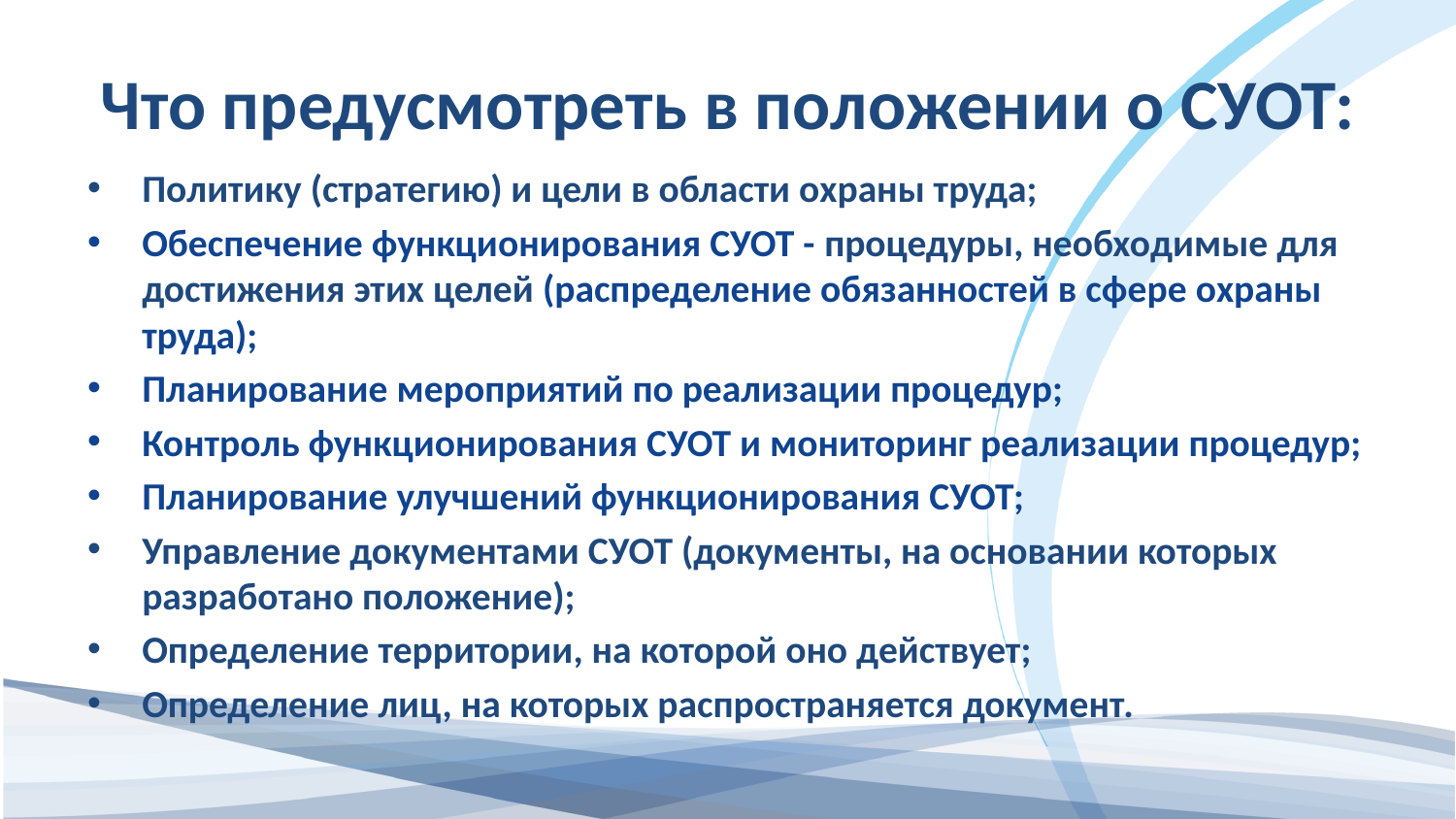

# Что предусмотреть в положении о СУОТ:
Политику (стратегию) и цели в области охраны труда;
Обеспечение функционирования СУОТ - процедуры, необходимые для достижения этих целей (распределение обязанностей в сфере охраны труда);
Планирование мероприятий по реализации процедур;
Контроль функционирования СУОТ и мониторинг реализации процедур;
Планирование улучшений функционирования СУОТ;
Управление документами СУОТ (документы, на основании которых разработано положение);
Определение территории, на которой оно действует;
Определение лиц, на которых распространяется документ.